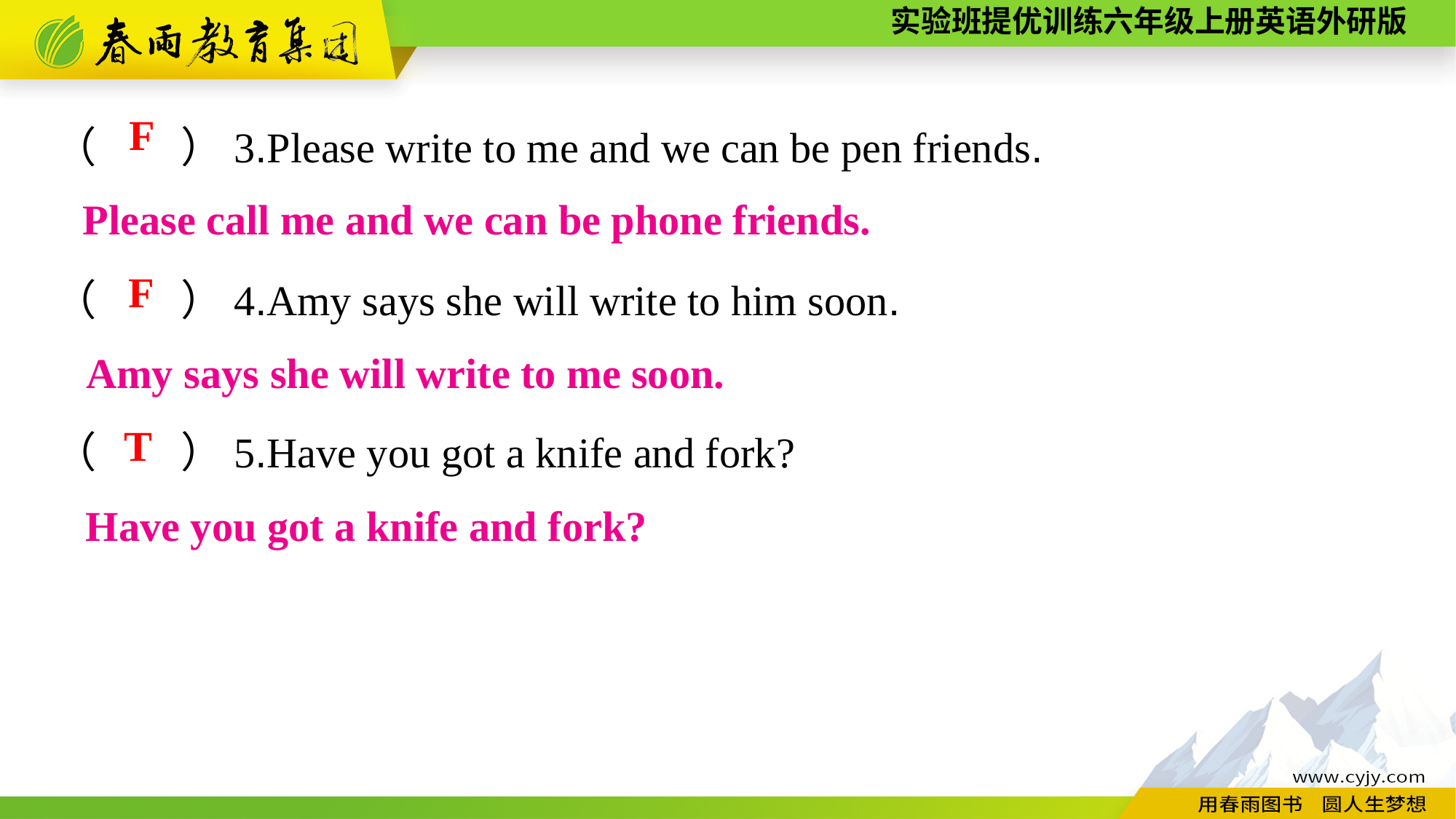

（　　）3.Please write to me and we can be pen friends.

（　　）4.Amy says she will write to him soon.

（　　）5.Have you got a knife and fork?
F
Please call me and we can be phone friends.
F
Amy says she will write to me soon.
T
Have you got a knife and fork?